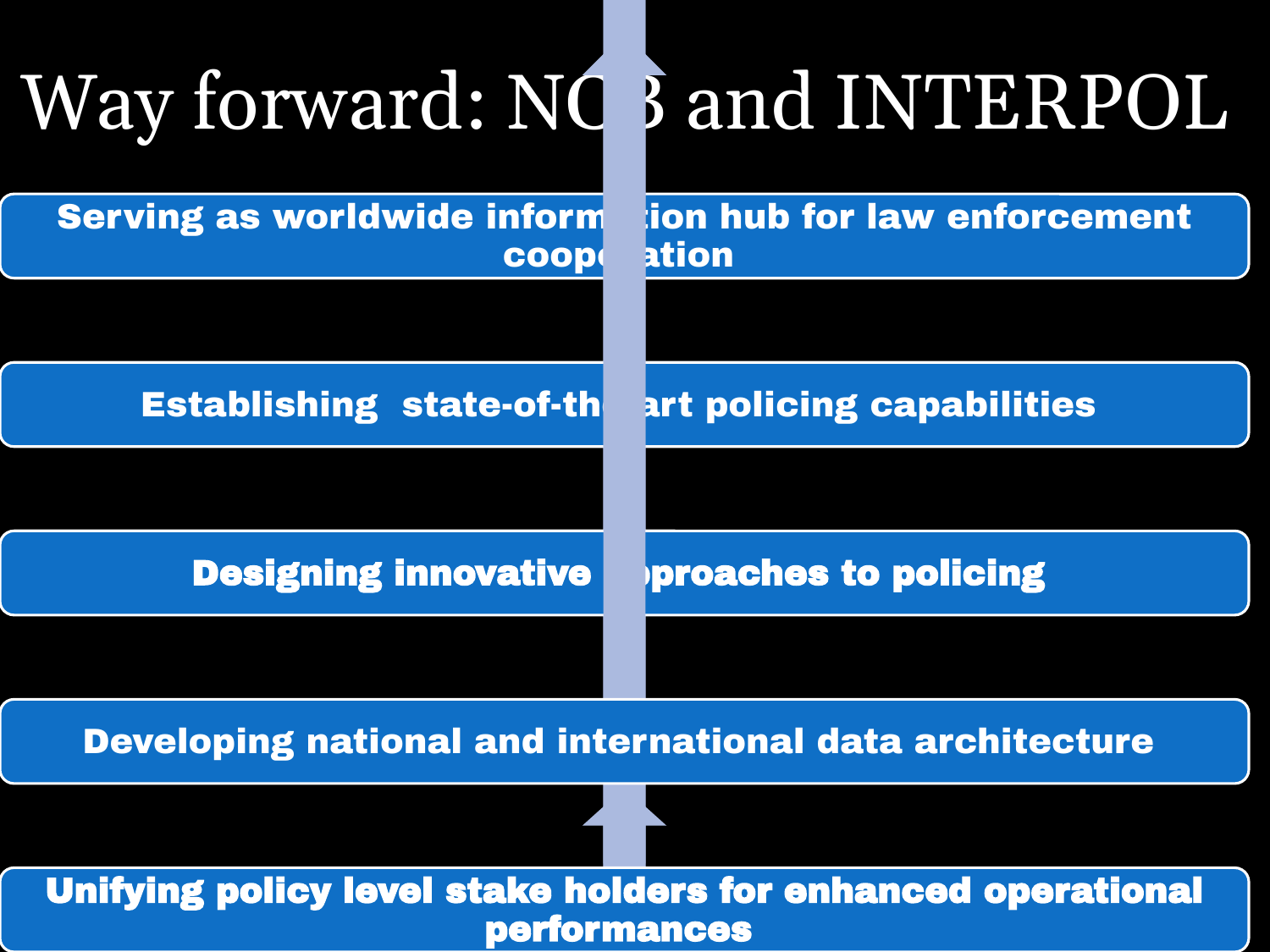

# Way forward: NCB and INTERPOL
Serving as worldwide information hub for law enforcement cooperation
Developing national and international data architecture
Unifying policy level stake holders for enhanced operational performances
Establishing  state-of-the-art policing capabilities
Designing innovative approaches to policing